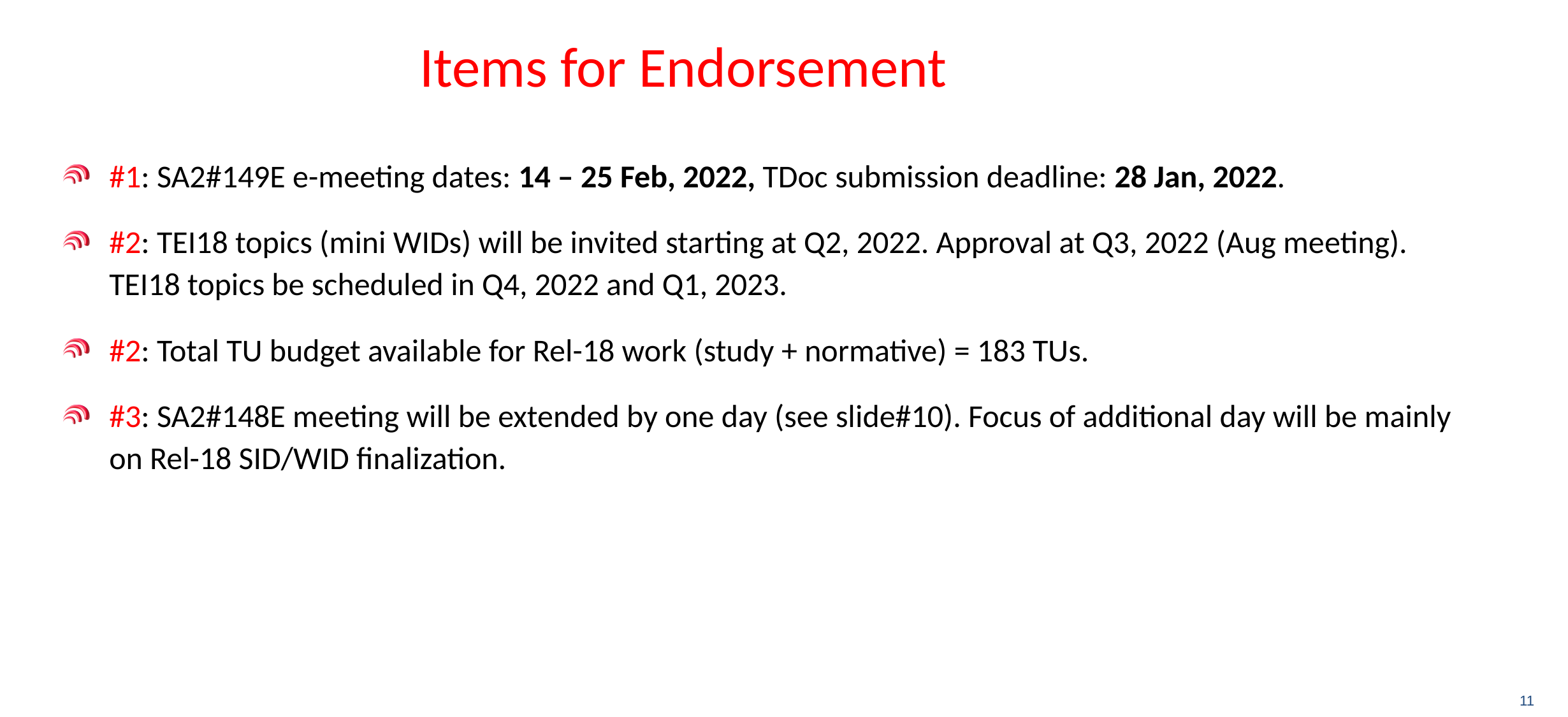

# Items for Endorsement
#1: SA2#149E e-meeting dates: 14 – 25 Feb, 2022, TDoc submission deadline: 28 Jan, 2022.
#2: TEI18 topics (mini WIDs) will be invited starting at Q2, 2022. Approval at Q3, 2022 (Aug meeting). TEI18 topics be scheduled in Q4, 2022 and Q1, 2023.
#2: Total TU budget available for Rel-18 work (study + normative) = 183 TUs.
#3: SA2#148E meeting will be extended by one day (see slide#10). Focus of additional day will be mainly on Rel-18 SID/WID finalization.